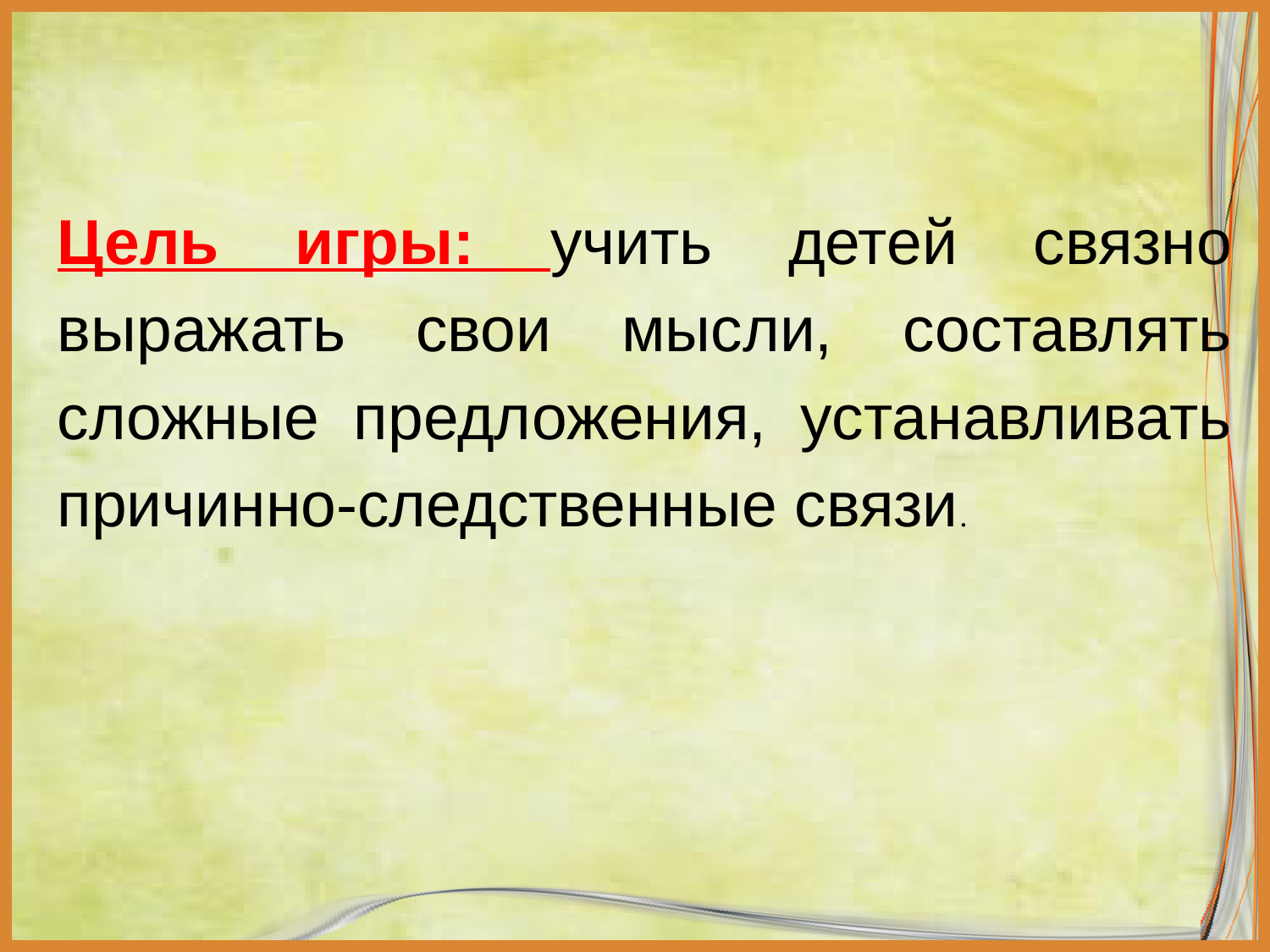

Цель игры: учить детей связно выражать свои мысли, составлять сложные предложения, устанавливать причинно-следственные связи.